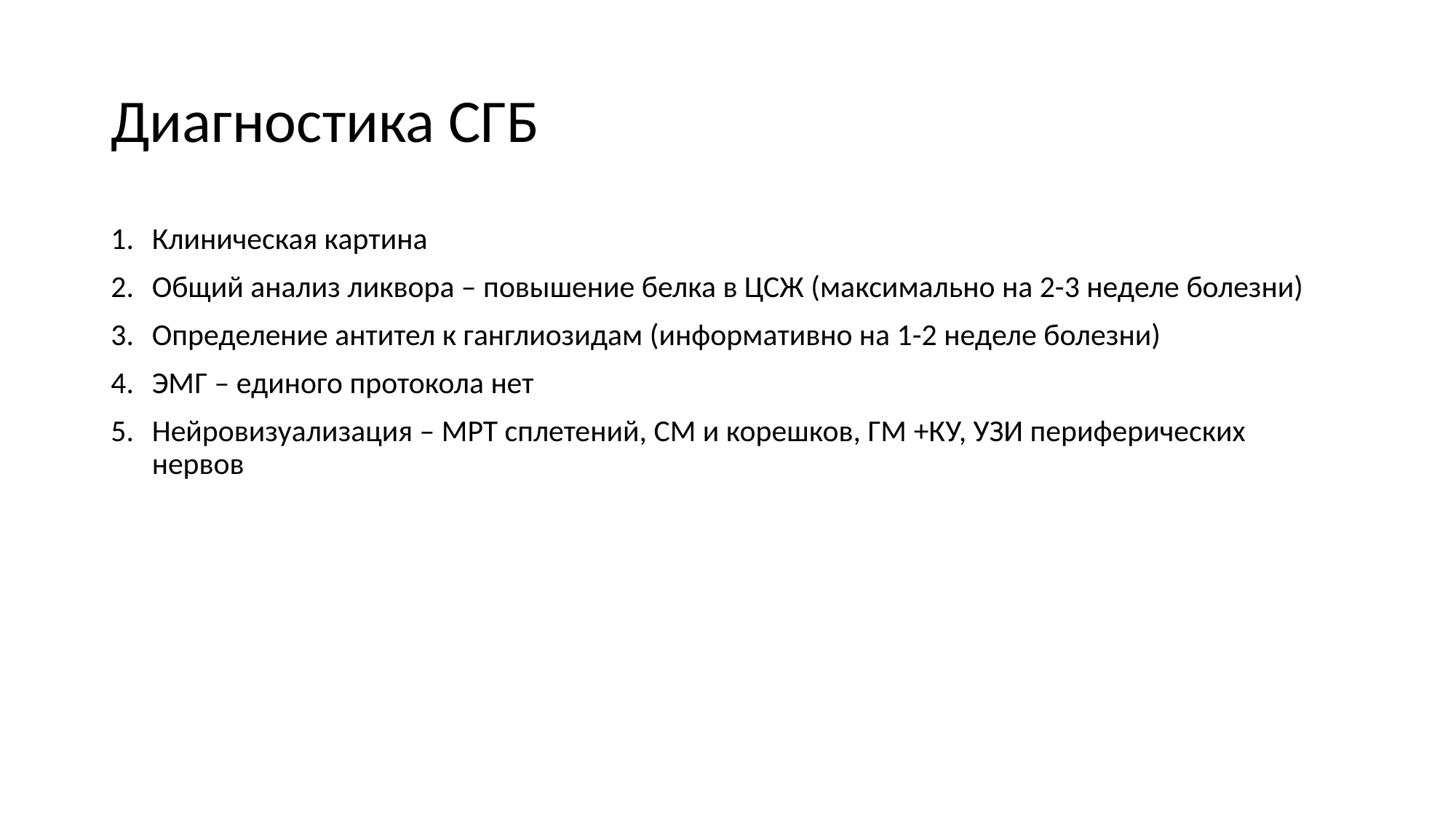

# Диагностика СГБ
Клиническая картина
Общий анализ ликвора – повышение белка в ЦСЖ (максимально на 2-3 неделе болезни)
Определение антител к ганглиозидам (информативно на 1-2 неделе болезни)
ЭМГ – единого протокола нет
Нейровизуализация – МРТ сплетений, СМ и корешков, ГМ +КУ, УЗИ периферических нервов